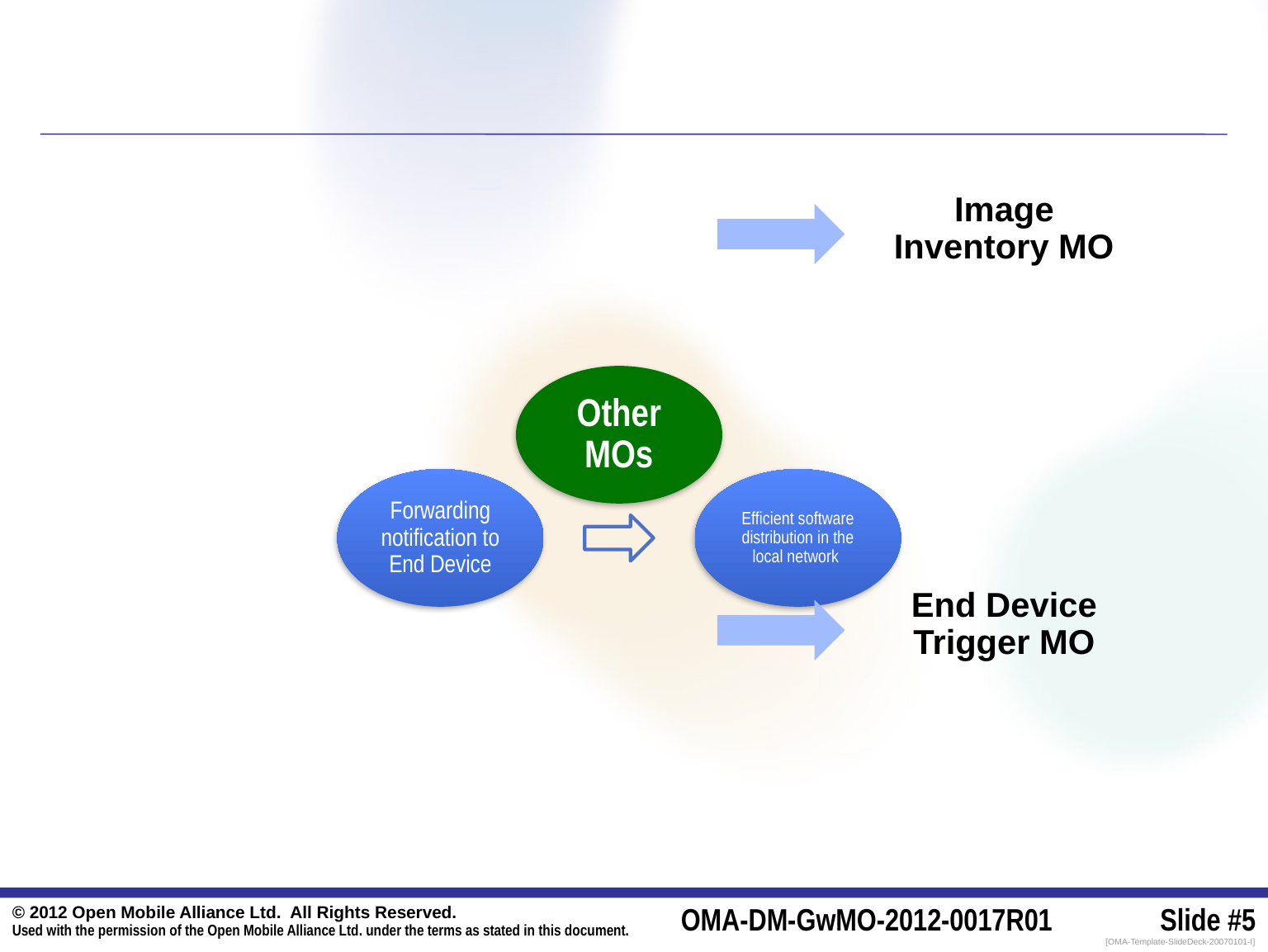

Other MOs
Efficient software distribution in the local network
Forwarding notification to End Device
Image Inventory MO

End Device Trigger MO